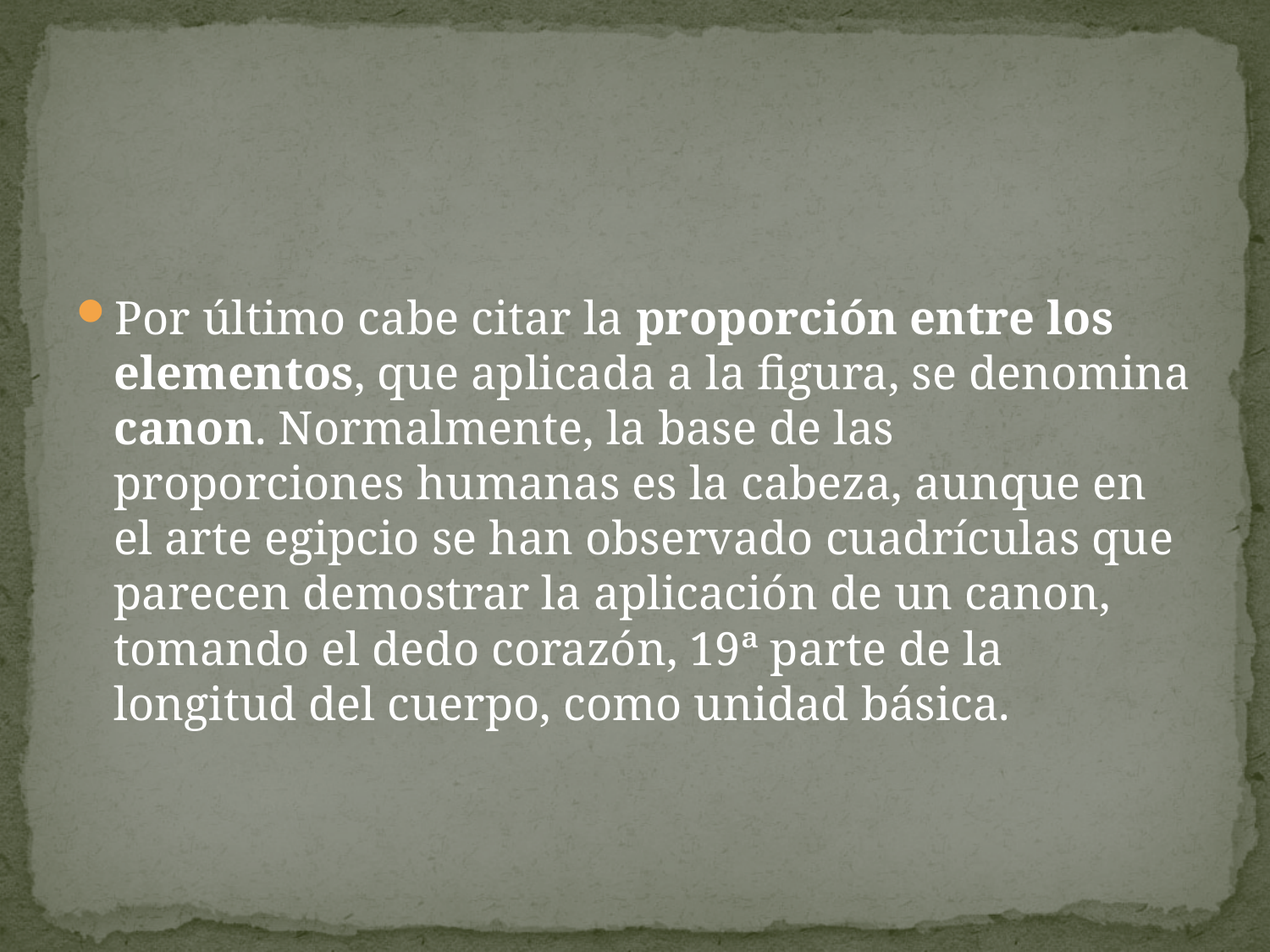

Por último cabe citar la proporción entre los elementos, que aplicada a la figura, se denomina canon. Normalmente, la base de las proporciones humanas es la cabeza, aunque en el arte egipcio se han observado cuadrículas que parecen demostrar la aplicación de un canon, tomando el dedo corazón, 19ª parte de la longitud del cuerpo, como unidad básica.
#